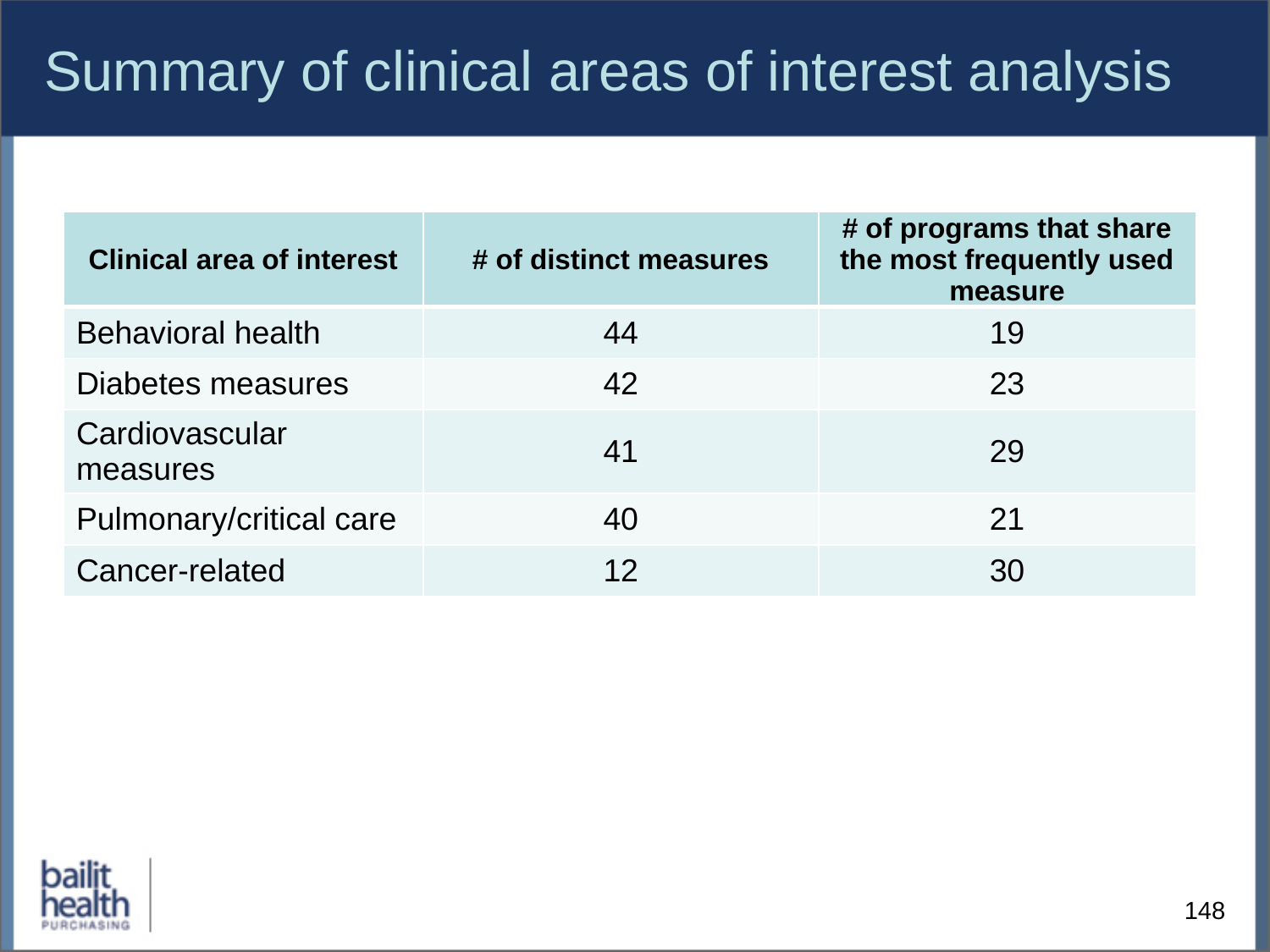

# Summary of clinical areas of interest analysis
| Clinical area of interest | # of distinct measures | # of programs that share the most frequently used measure |
| --- | --- | --- |
| Behavioral health | 44 | 19 |
| Diabetes measures | 42 | 23 |
| Cardiovascular measures | 41 | 29 |
| Pulmonary/critical care | 40 | 21 |
| Cancer-related | 12 | 30 |
148